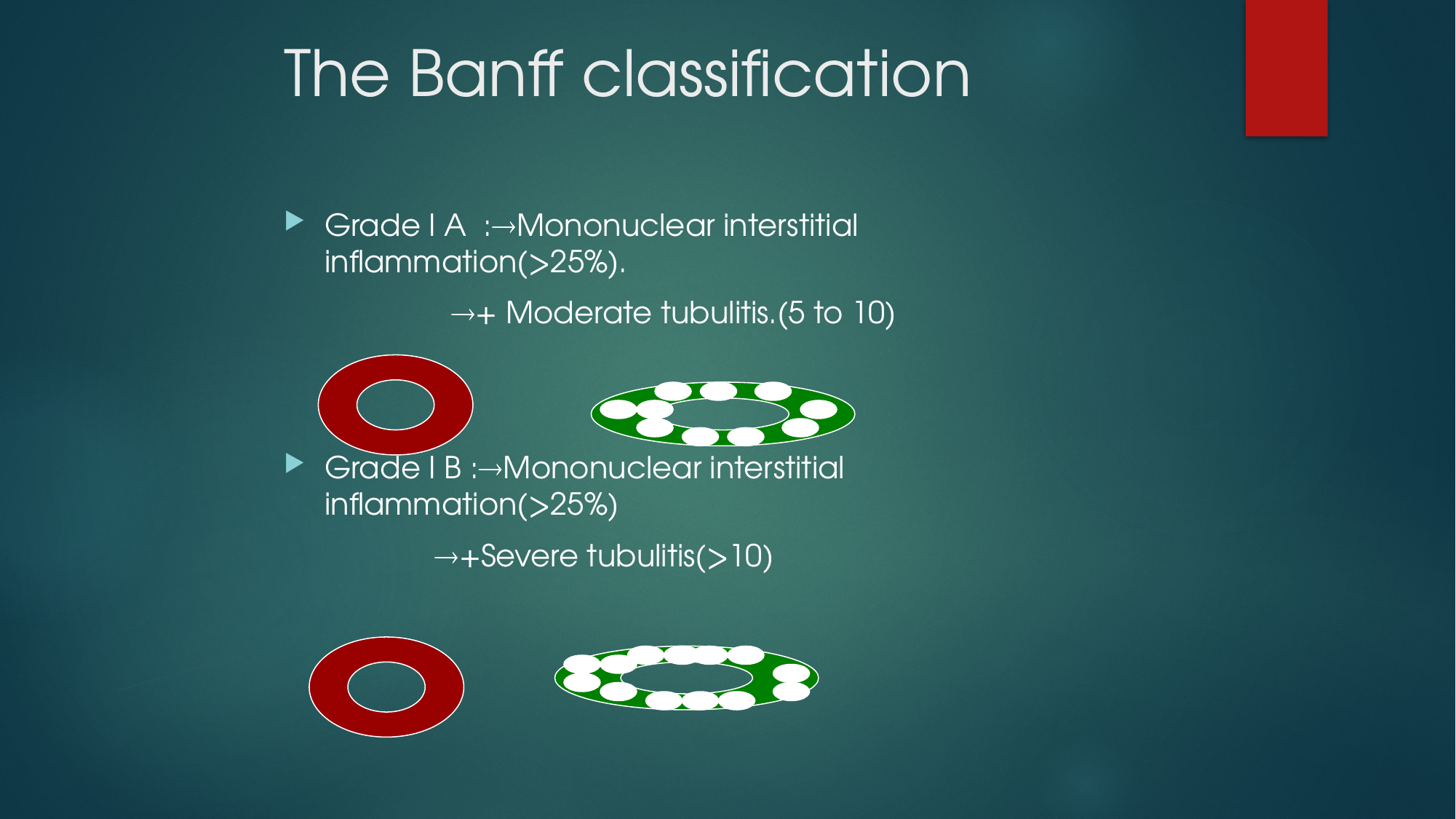

# The Banff classification
Grade I A  :→Mononuclear interstitial         		                  inflammation(>25%).
                    →+ Moderate tubulitis.(5 to 10)

Grade I B :→Mononuclear interstitial 	   			        inflammation(>25%)
                  →+Severe tubulitis(>10)